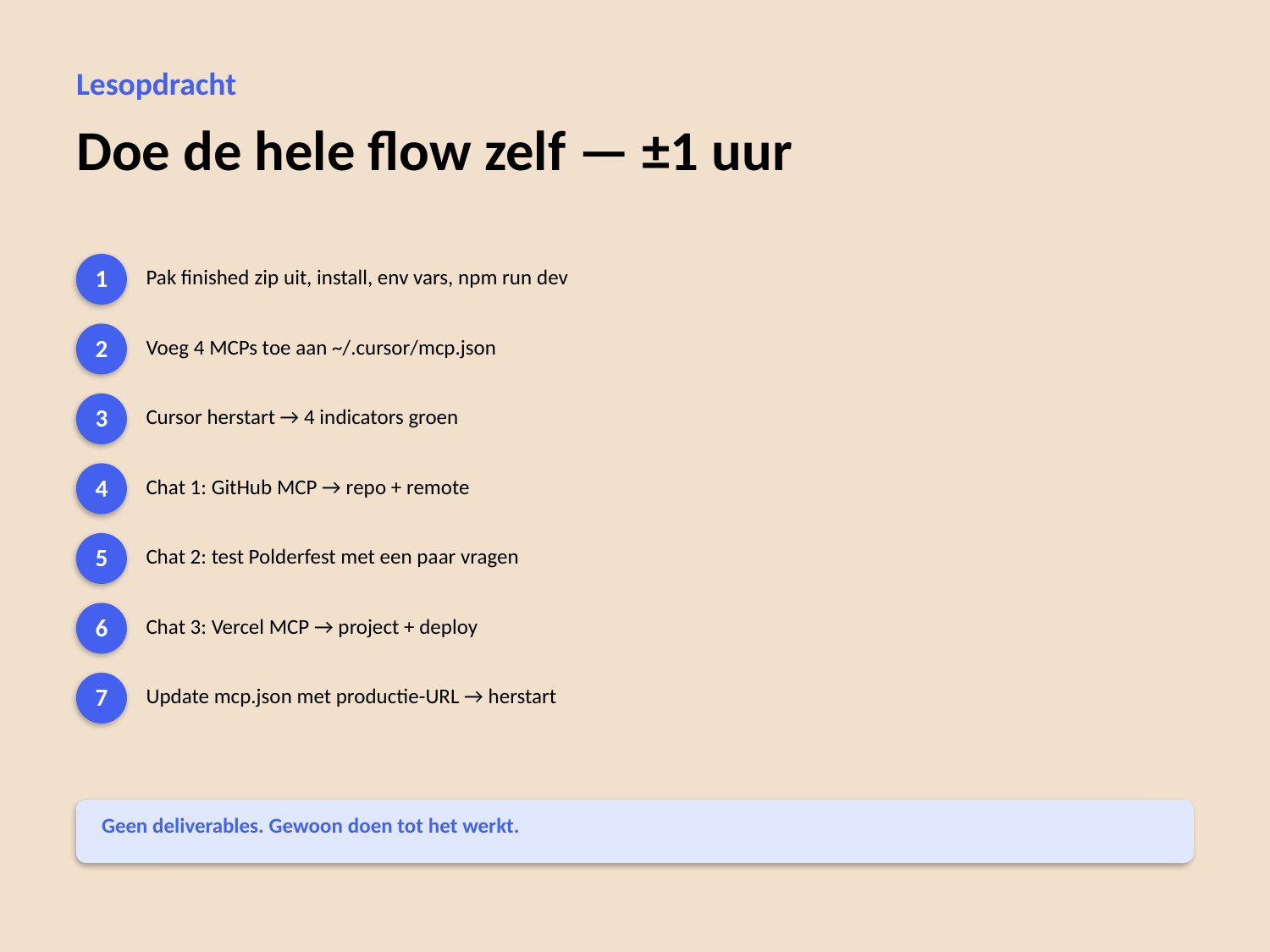

Lesopdracht
Doe de hele flow zelf — ±1 uur

1
Pak finished zip uit, install, env vars, npm run dev

2
Voeg 4 MCPs toe aan ~/.cursor/mcp.json

3
Cursor herstart → 4 indicators groen

4
Chat 1: GitHub MCP → repo + remote

5
Chat 2: test Polderfest met een paar vragen

6
Chat 3: Vercel MCP → project + deploy

7
Update mcp.json met productie-URL → herstart

Geen deliverables. Gewoon doen tot het werkt.